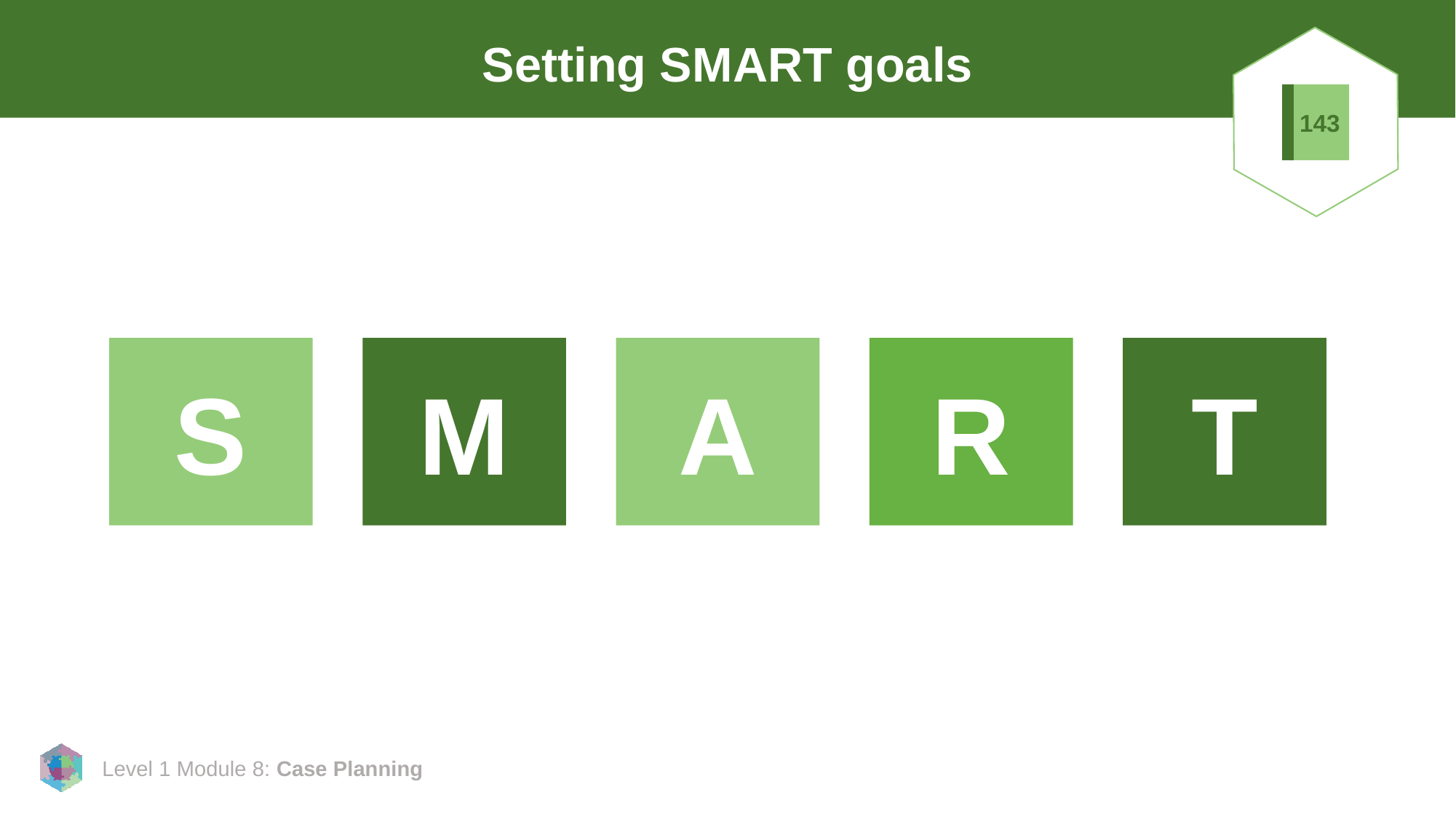

# Setting SMART goals

143

S
M
A
R
T